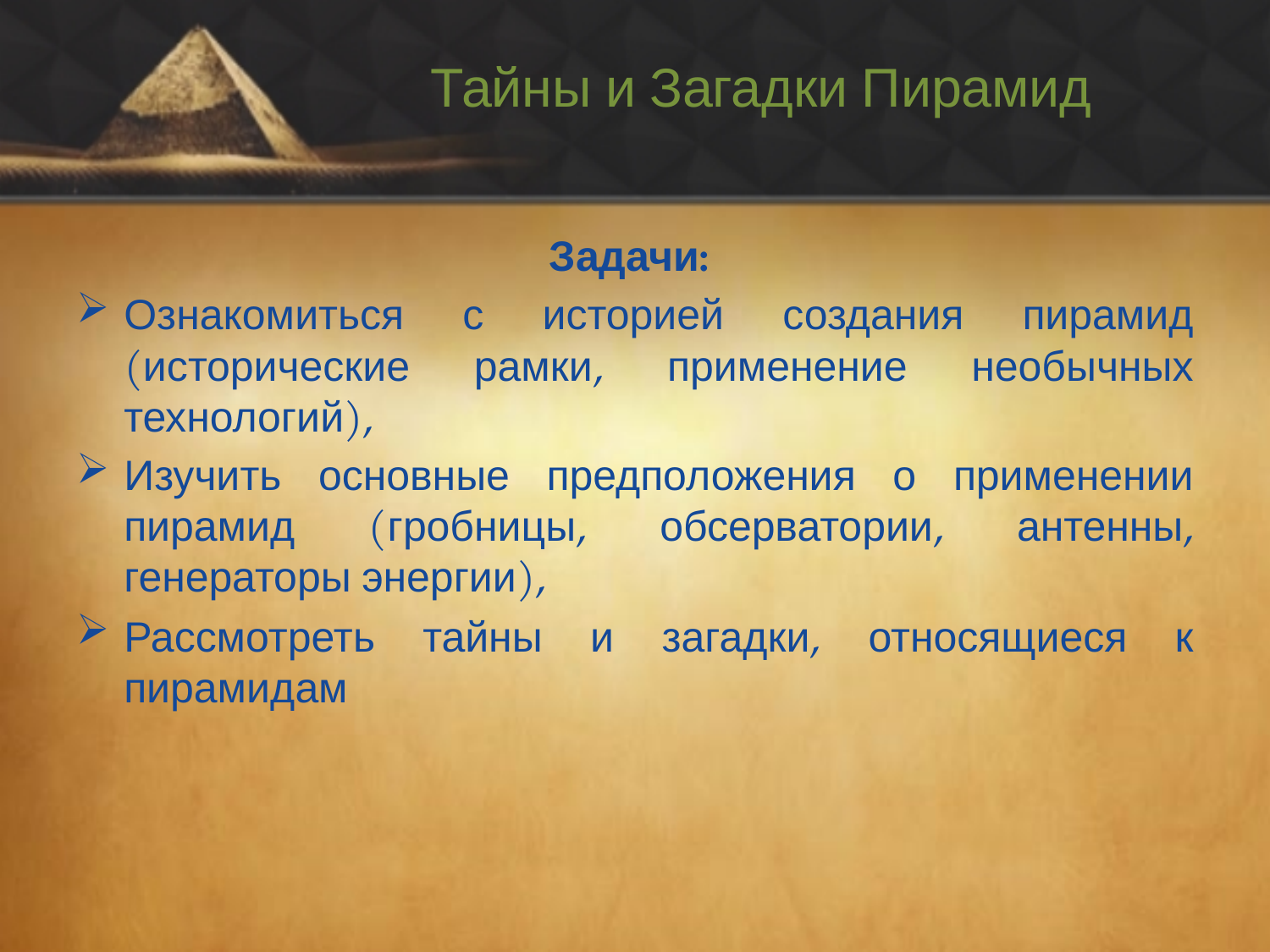

# Тайны и Загадки Пирамид
Задачи:
Ознакомиться с историей создания пирамид (исторические рамки, применение необычных технологий),
Изучить основные предположения о применении пирамид (гробницы, обсерватории, антенны, генераторы энергии),
Рассмотреть тайны и загадки, относящиеся к пирамидам